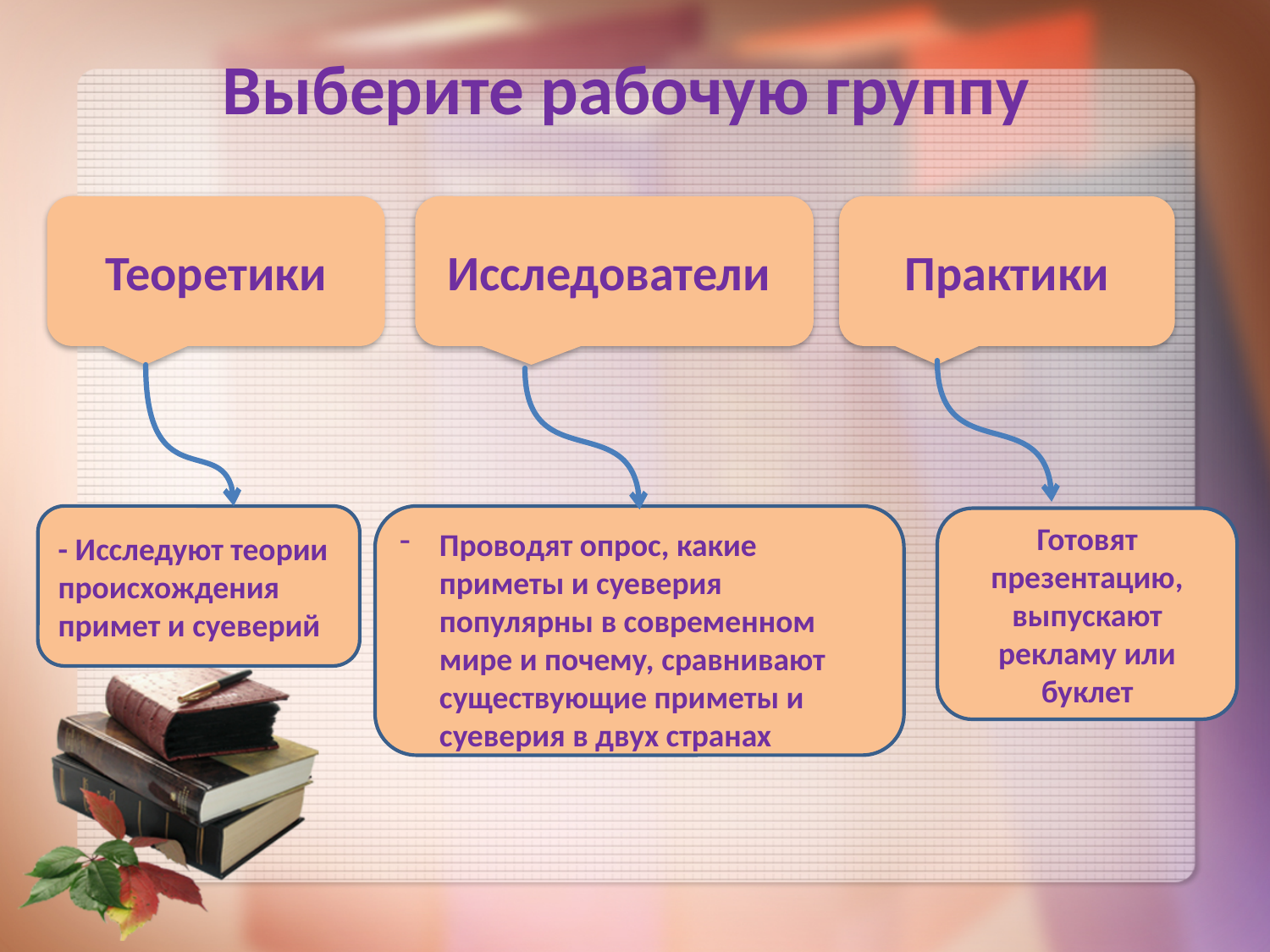

Выберите рабочую группу
#

Теоретики
Исследователи
Практики
- Исследуют теории происхождения примет и суеверий
Проводят опрос, какие приметы и суеверия популярны в современном мире и почему, сравнивают существующие приметы и суеверия в двух странах
Готовят презентацию, выпускают рекламу или буклет